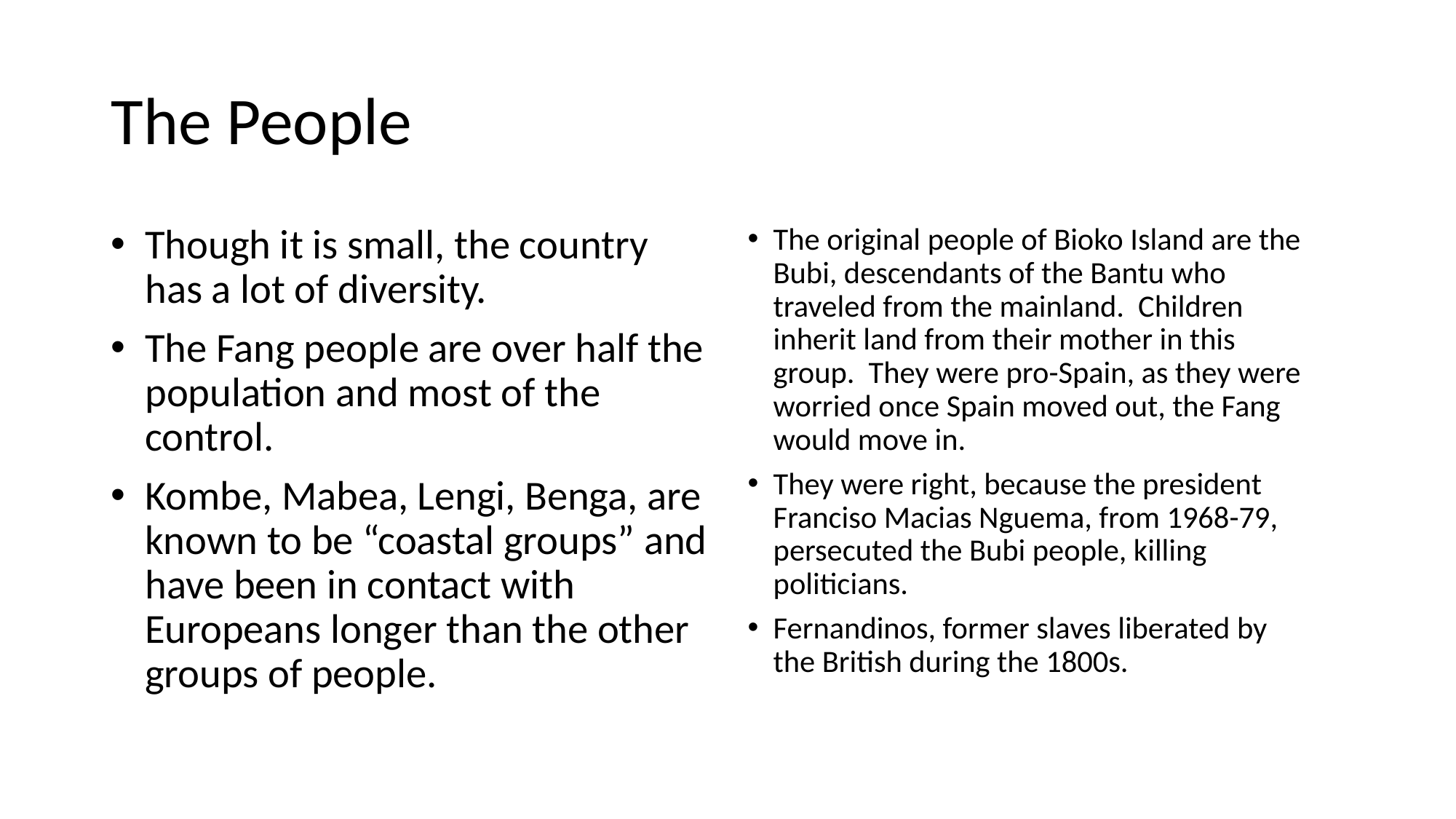

# The People
Though it is small, the country has a lot of diversity.
The Fang people are over half the population and most of the control.
Kombe, Mabea, Lengi, Benga, are known to be “coastal groups” and have been in contact with Europeans longer than the other groups of people.
The original people of Bioko Island are the Bubi, descendants of the Bantu who traveled from the mainland.  Children inherit land from their mother in this group.  They were pro-Spain, as they were worried once Spain moved out, the Fang would move in.
They were right, because the president Franciso Macias Nguema, from 1968-79, persecuted the Bubi people, killing politicians.
Fernandinos, former slaves liberated by the British during the 1800s.